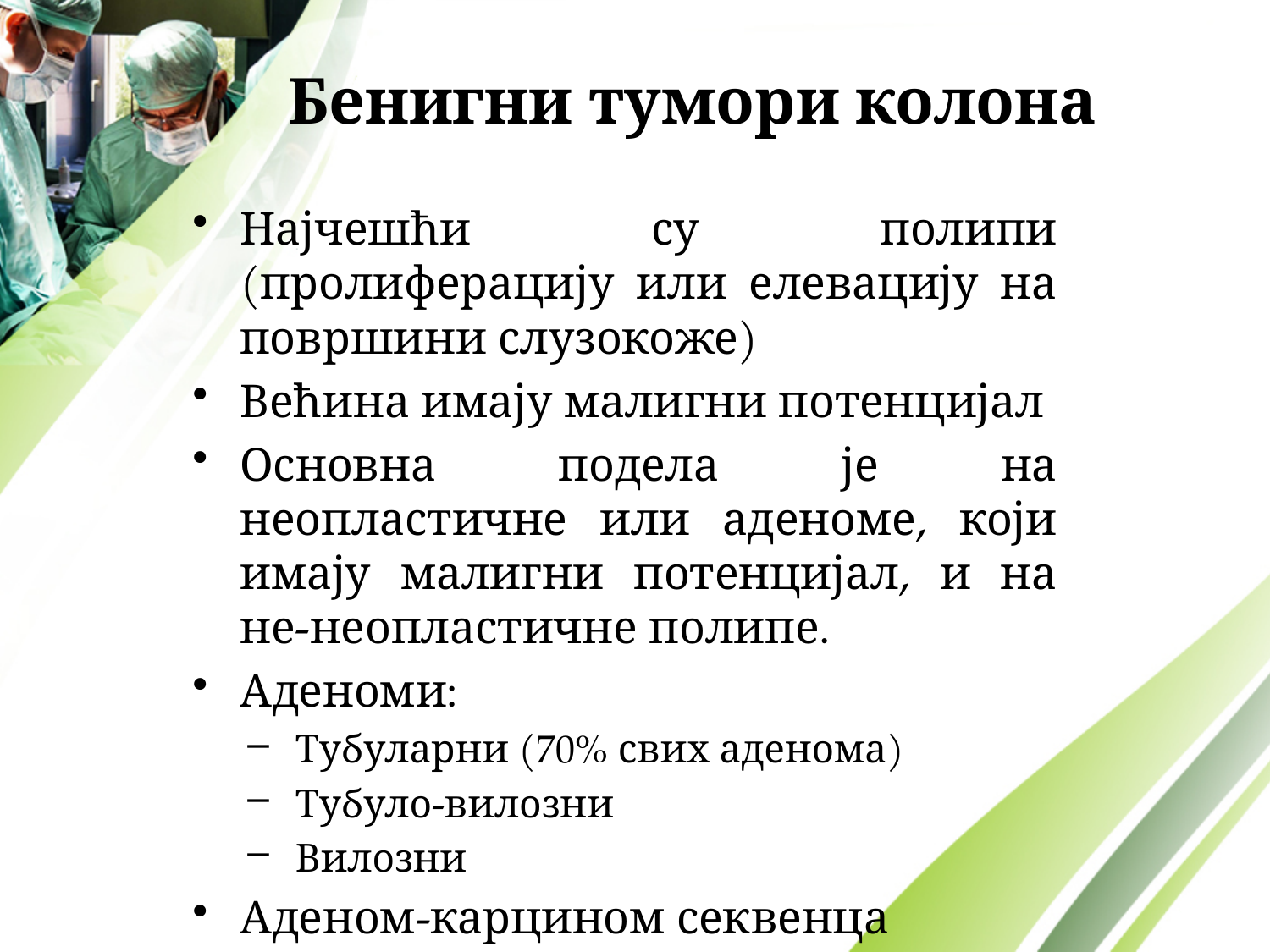

# Бенигни тумори колона
Најчешћи су полипи (пролиферацију или елевацију на површини слузокоже)
Већина имају малигни потенцијал
Основна подела је на неопластичне или аденоме, који имају малигни потенцијал, и на не-неопластичне полипе.
Аденоми:
Тубуларни (70% свих аденома)
Тубуло-вилозни
Вилозни
Аденом-карцином секвенца